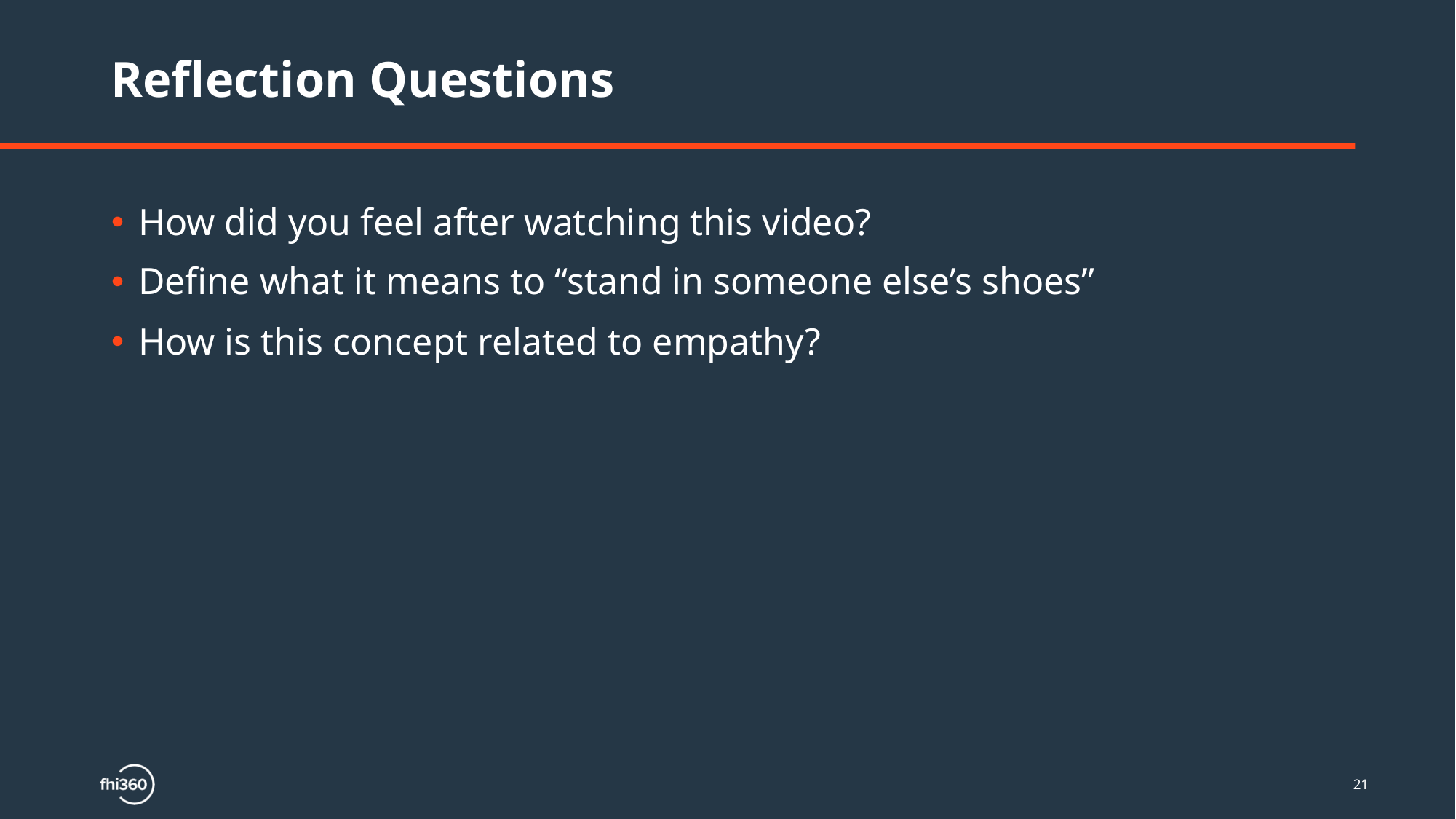

# Reflection Questions
How did you feel after watching this video?
Define what it means to “stand in someone else’s shoes”
How is this concept related to empathy?